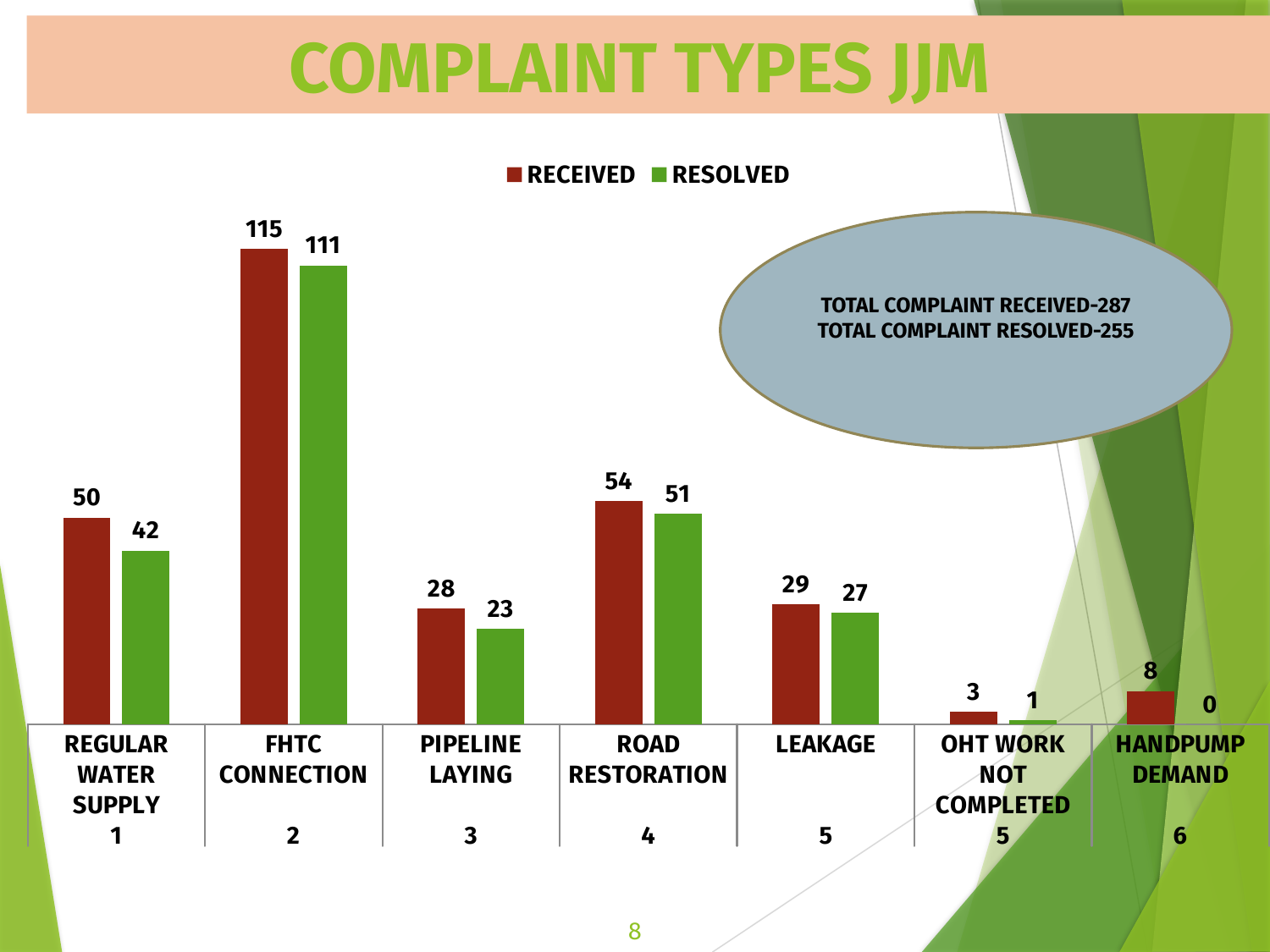

# COMPLAINT TYPES JJM

### Chart

| Category | RECEIVED | RESOLVED |
|---|---|---|
| REGULAR WATER SUPPLY | 50.0 | 42.0 |
| FHTC CONNECTION | 115.0 | 111.0 |
| PIPELINE LAYING | 28.0 | 23.0 |
| ROAD RESTORATION | 54.0 | 51.0 |
| LEAKAGE | 29.0 | 27.0 |
| OHT WORK NOT COMPLETED | 3.0 | 1.0 |
| HANDPUMP DEMAND | 8.0 | 0.0 |
TOTAL COMPLAINT RECEIVED-287
TOTAL COMPLAINT RESOLVED-255

8